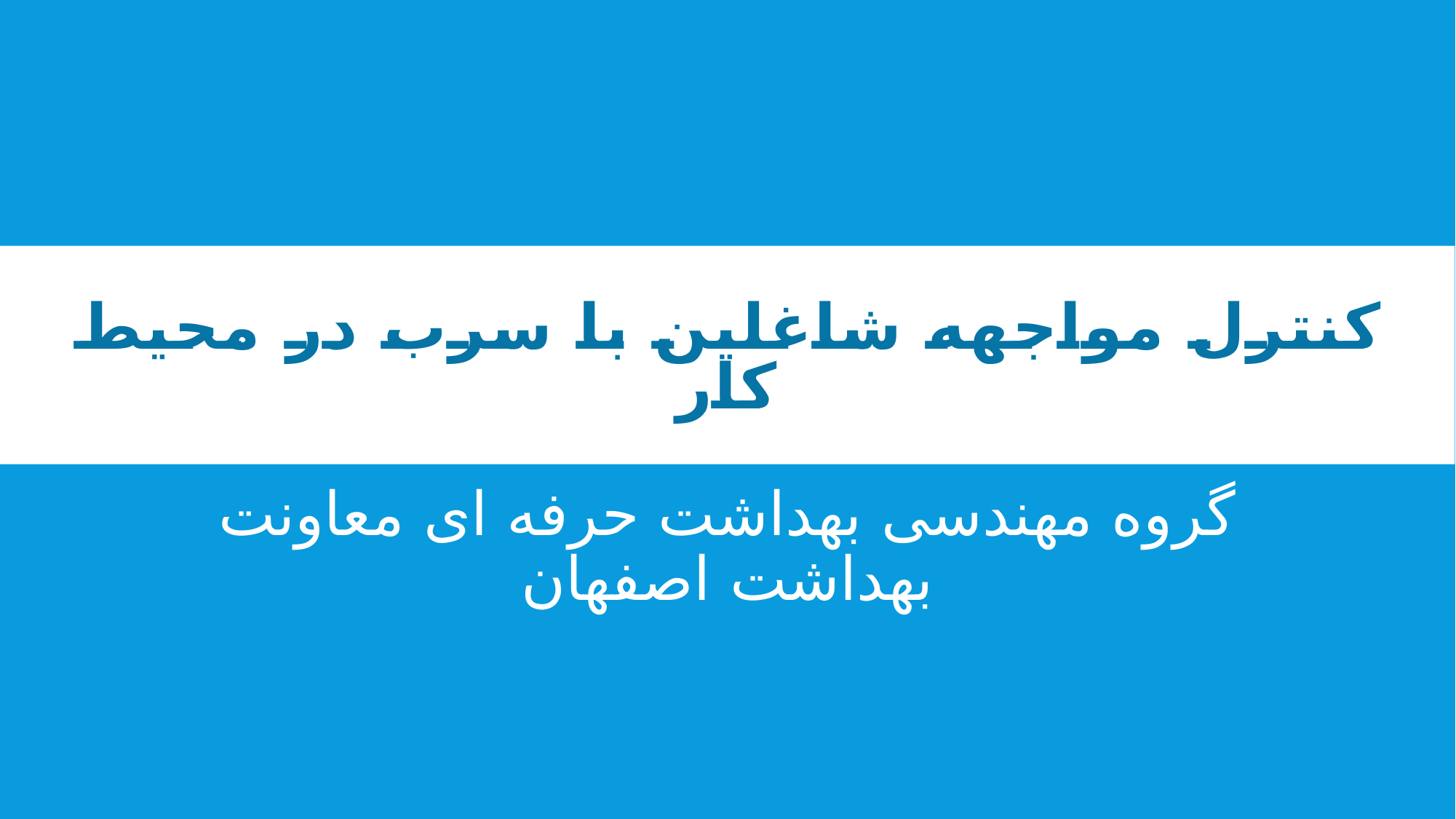

# کنترل مواجهه شاغلین با سرب در محیط کار
گروه مهندسی بهداشت حرفه ای معاونت بهداشت اصفهان